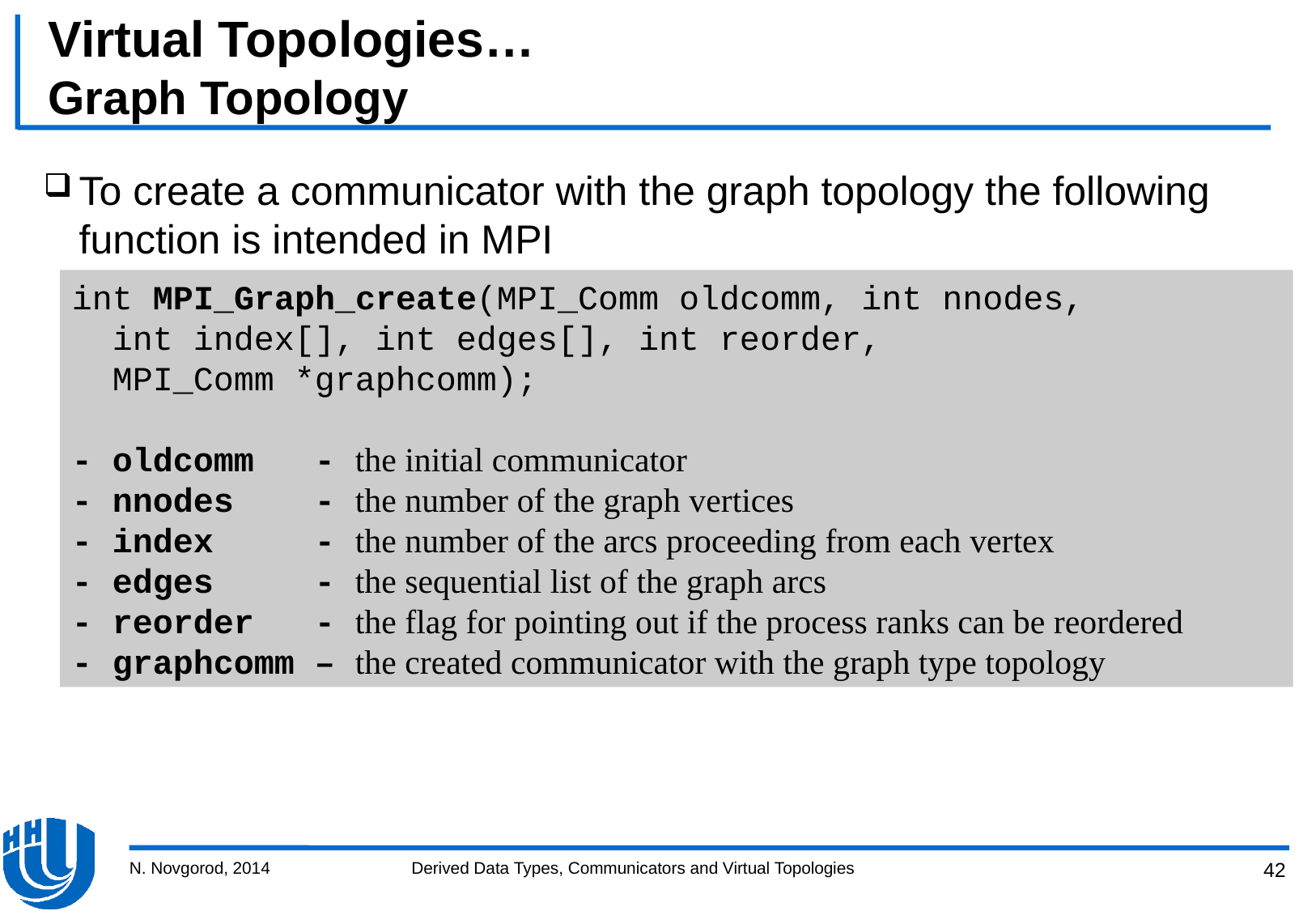

# Virtual Topologies… Graph Topology
To create a communicator with the graph topology the following function is intended in MPI

int MPI_Graph_create(MPI_Comm oldcomm, int nnodes,
  int index[], int edges[], int reorder,
  MPI_Comm *graphcomm);

- oldcomm   - the initial communicator
- nnodes    - the number of the graph vertices
- index     - the number of the arcs proceeding from each vertex
- edges     - the sequential list of the graph arcs
- reorder   - the flag for pointing out if the process ranks can be reordered
- graphcomm – the created communicator with the graph type topology
N. Novgorod, 2014
Derived Data Types, Communicators and Virtual Topologies
42